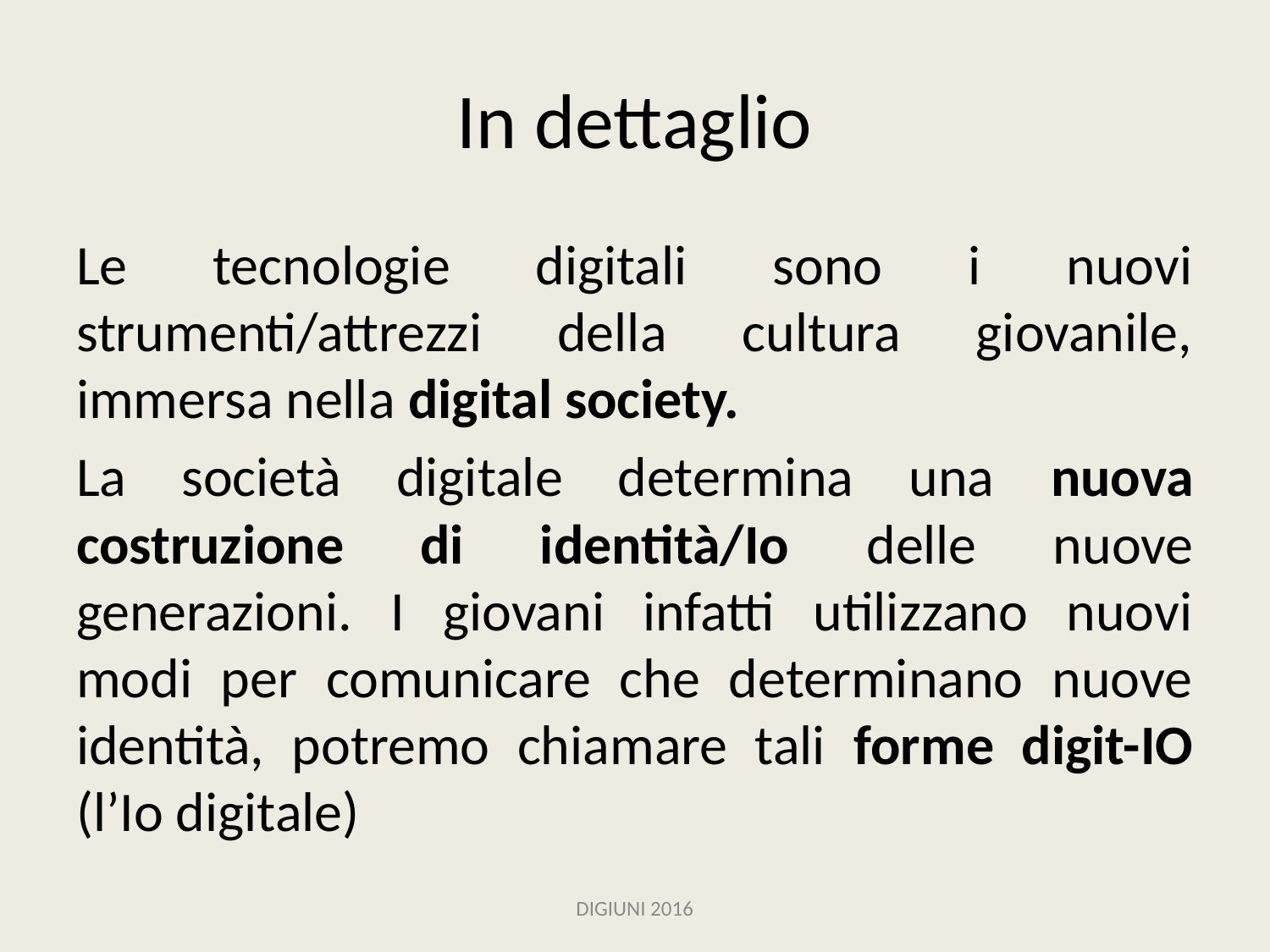

# In dettaglio
Le tecnologie digitali sono i nuovi strumenti/attrezzi della cultura giovanile, immersa nella digital society.
La società digitale determina una nuova costruzione di identità/Io delle nuove generazioni. I giovani infatti utilizzano nuovi modi per comunicare che determinano nuove identità, potremo chiamare tali forme digit-IO (l’Io digitale)
DIGIUNI 2016